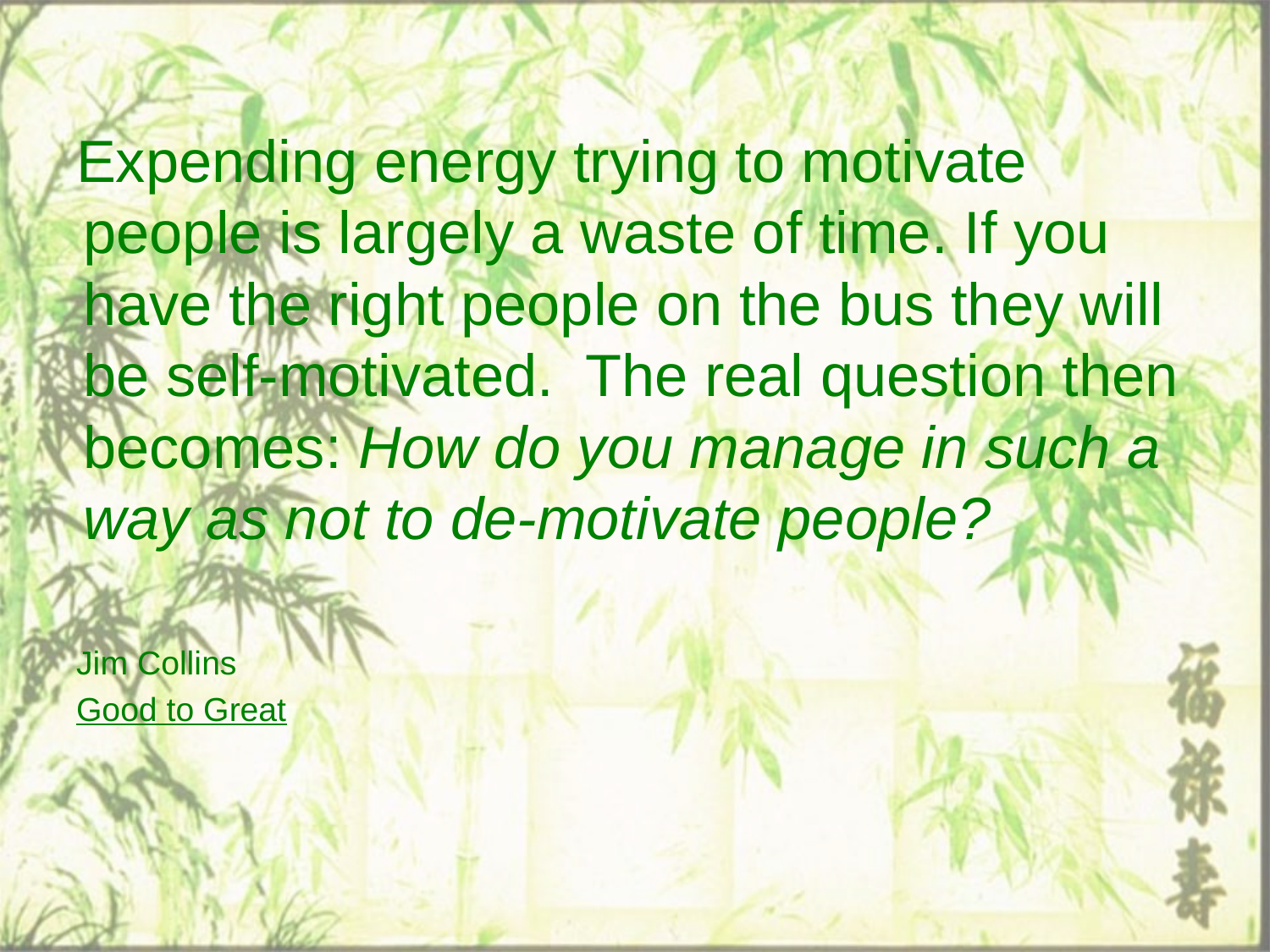

Expending energy trying to motivate people is largely a waste of time. If you have the right people on the bus they will be self-motivated.  The real question then becomes: How do you manage in such a way as not to de-motivate people?

Jim Collins
Good to Great